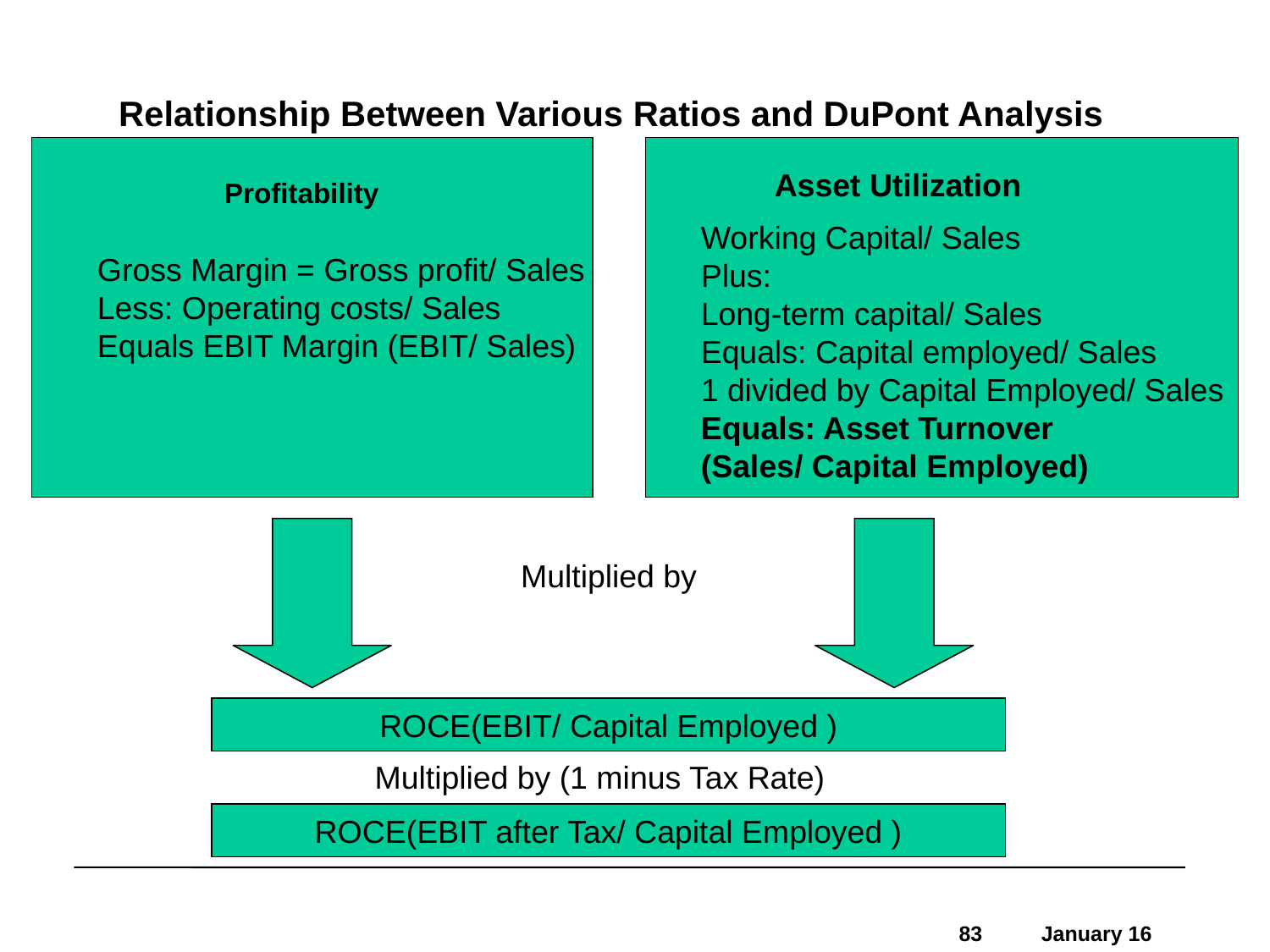

# Relationship Between Various Ratios and DuPont Analysis

Asset Utilization
Profitability
Working Capital/ Sales
Plus:
Long-term capital/ Sales
Equals: Capital employed/ Sales
1 divided by Capital Employed/ Sales
Equals: Asset Turnover
(Sales/ Capital Employed)
Gross Margin = Gross profit/ Sales
Less: Operating costs/ Sales
Equals EBIT Margin (EBIT/ Sales)

Multiplied by
ROCE(EBIT/ Capital Employed )
Multiplied by (1 minus Tax Rate)
ROCE(EBIT after Tax/ Capital Employed )